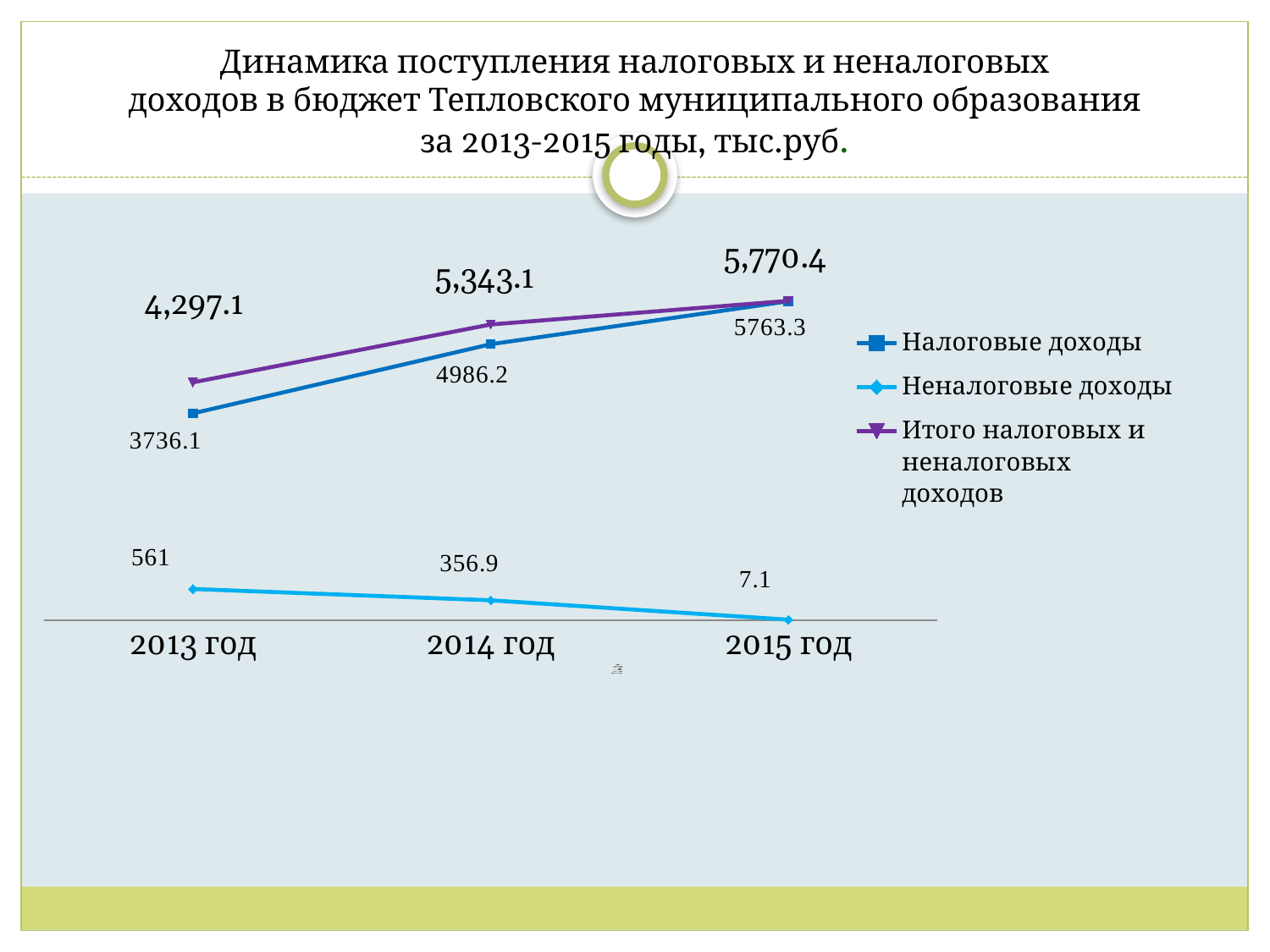

# Динамика поступления налоговых и неналоговых доходов в бюджет Тепловского муниципального образования за 2013-2015 годы, тыс.руб.

### Chart

| Category | Налоговые доходы | Неналоговые доходы | Итого налоговых и неналоговых доходов |
|---|---|---|---|
| 2013 год | 3736.1 | 561.0 | 4297.1 |
| 2014 год | 4986.2 | 356.9 | 5343.1 |
| 2015 год | 5763.3 | 7.1 | 5770.4 |

[unsupported chart]